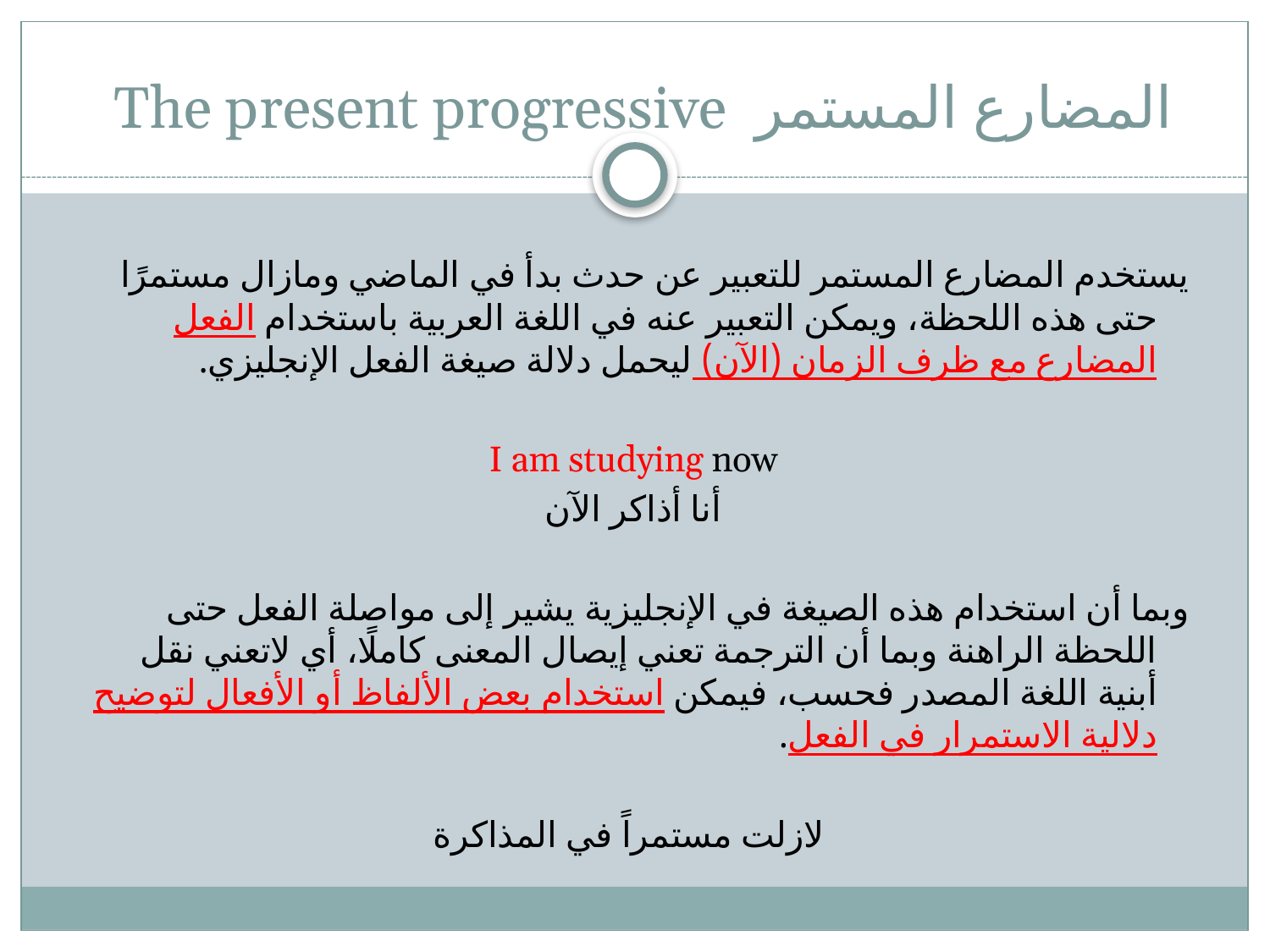

# The present progressive  المضارع المستمر
يستخدم المضارع المستمر للتعبير عن حدث بدأ في الماضي ومازال مستمرًا حتى هذه اللحظة، ويمكن التعبير عنه في اللغة العربية باستخدام الفعل المضارع مع ظرف الزمان (الآن) ليحمل دلالة صيغة الفعل الإنجليزي.

I am studying now
أنا أذاكر الآن

وبما أن استخدام هذه الصيغة في الإنجليزية يشير إلى مواصلة الفعل حتى اللحظة الراهنة وبما أن الترجمة تعني إيصال المعنى كاملًا، أي لاتعني نقل أبنية اللغة المصدر فحسب، فيمكن استخدام بعض الألفاظ أو الأفعال لتوضيح دلالية الاستمرار في الفعل.

لازلت مستمراً في المذاكرة